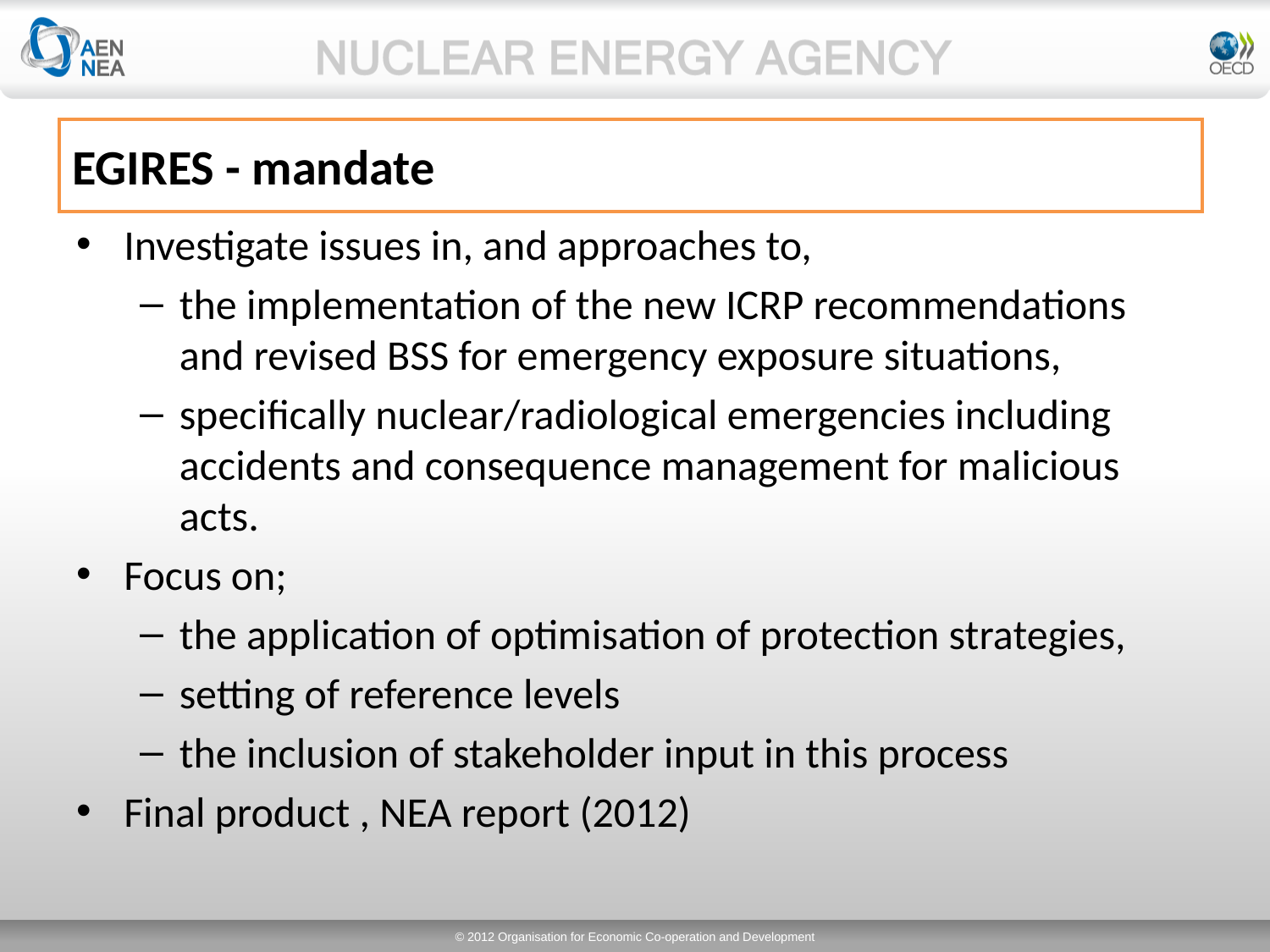

# EGIRES - mandate
Investigate issues in, and approaches to,
the implementation of the new ICRP recommendations and revised BSS for emergency exposure situations,
specifically nuclear/radiological emergencies including accidents and consequence management for malicious acts.
Focus on;
the application of optimisation of protection strategies,
setting of reference levels
the inclusion of stakeholder input in this process
Final product , NEA report (2012)